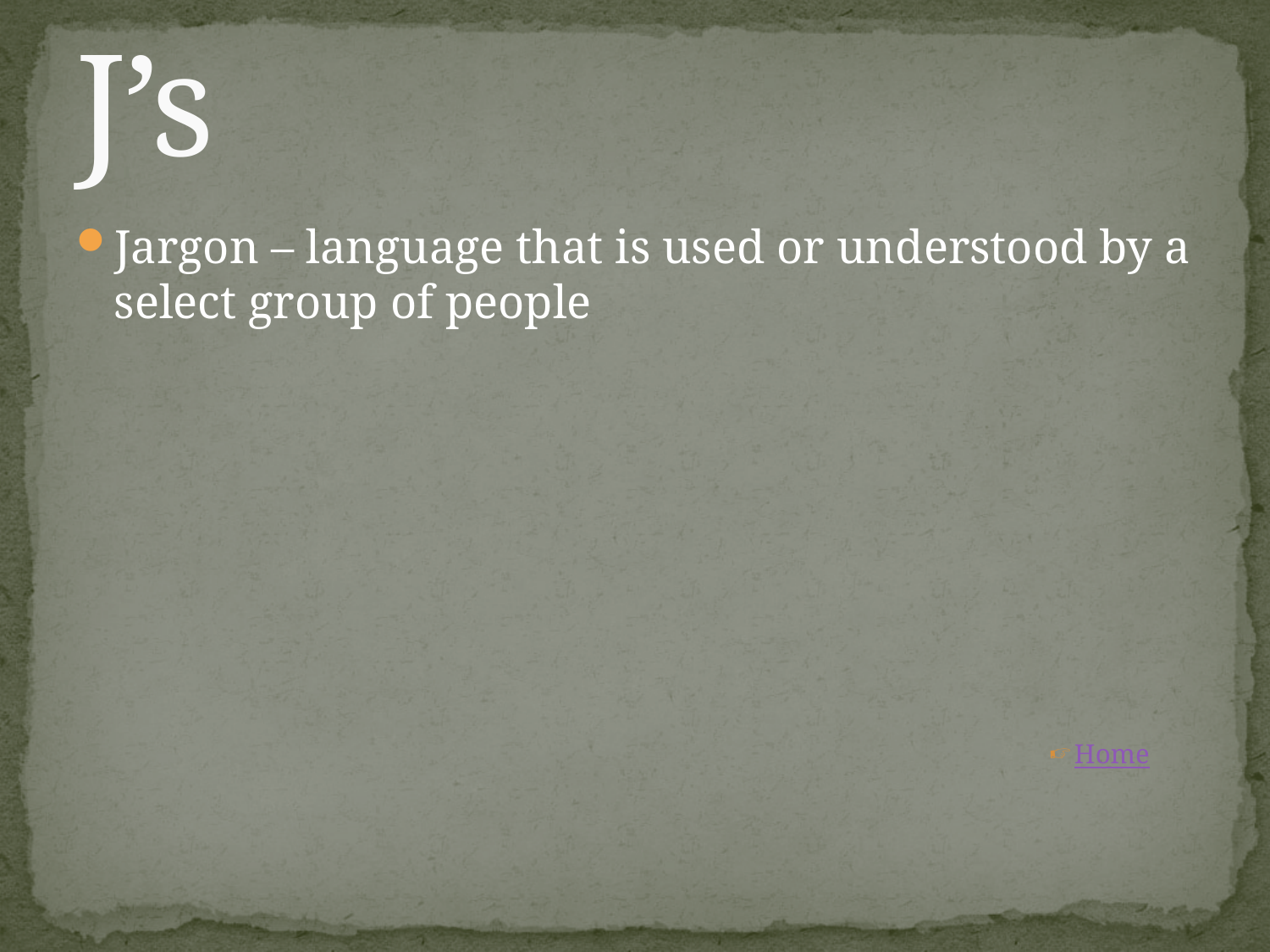

# J’s
Jargon – language that is used or understood by a select group of people

Home